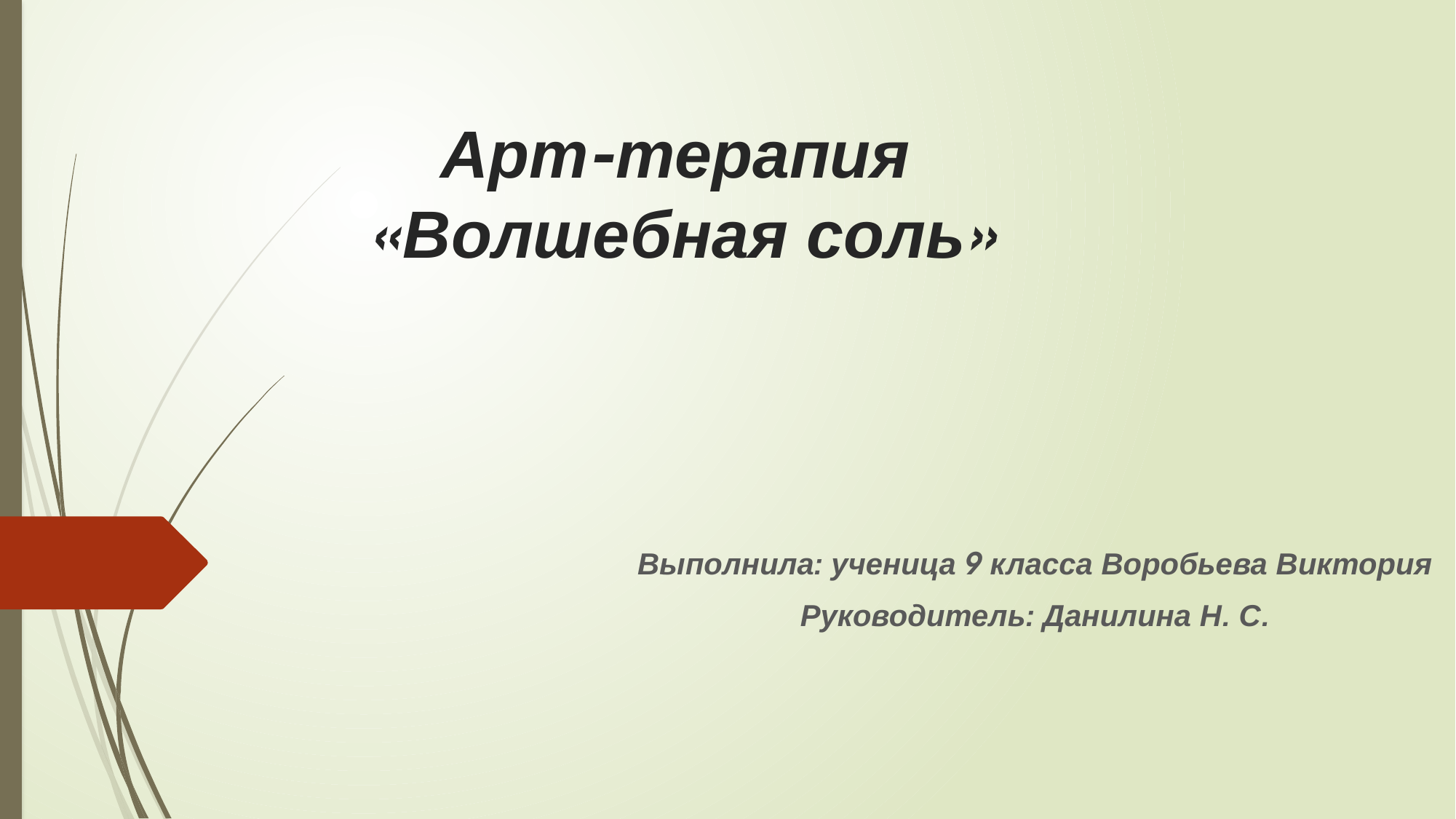

# Арт-терапия «Волшебная соль»
Выполнила: ученица 9 класса Воробьева Виктория
Руководитель: Данилина Н. С.